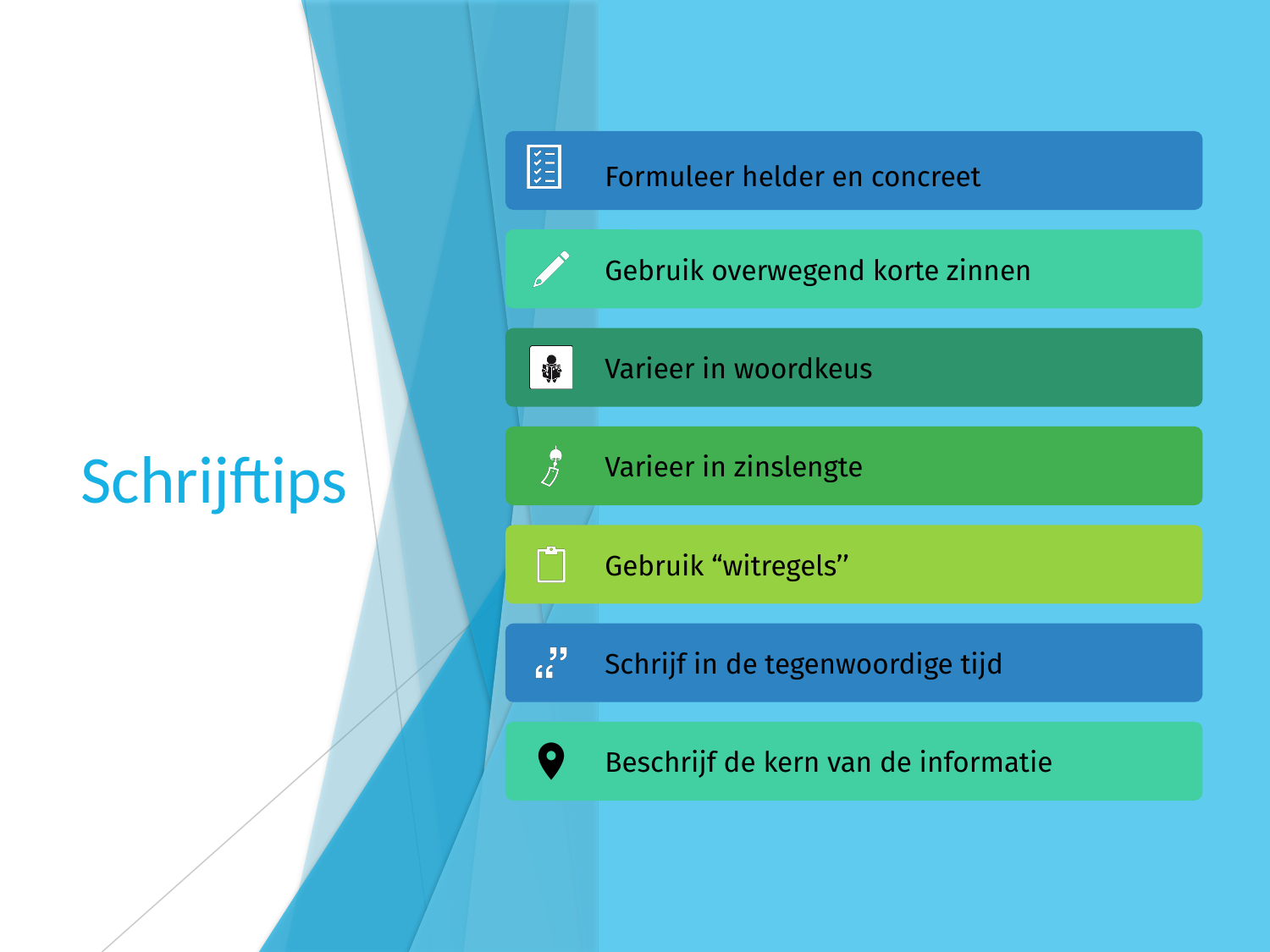

Formuleer helder en concreet
Gebruik overwegend korte zinnen
Varieer in woordkeus
Varieer in zinslengte
Gebruik “witregels’’
Schrijf in de tegenwoordige tijd
Beschrijf de kern van de informatie
# Schrijftips